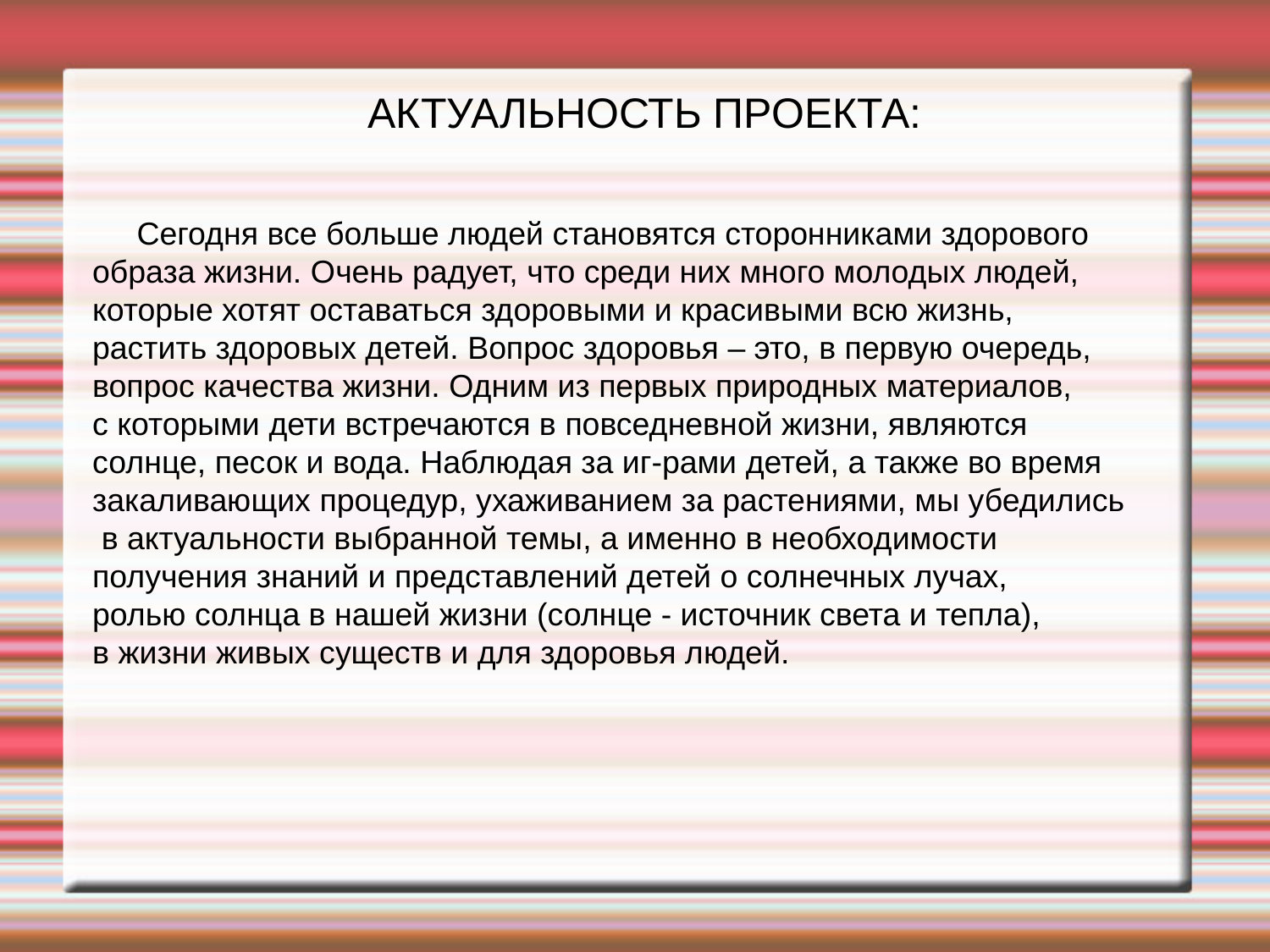

АКТУАЛЬНОСТЬ ПРОЕКТА:

     Сегодня все больше людей становятся сторонниками здорового
образа жизни. Очень радует, что среди них много молодых людей,
которые хотят оставаться здоровыми и красивыми всю жизнь,
растить здоровых детей. Вопрос здоровья – это, в первую очередь,
вопрос качества жизни. Одним из первых природных материалов,
с которыми дети встречаются в повседневной жизни, являются
солнце, песок и вода. Наблюдая за иг-рами детей, а также во время
закаливающих процедур, ухаживанием за растениями, мы убедились
 в актуальности выбранной темы, а именно в необходимости
получения знаний и представлений детей о солнечных лучах,
ролью солнца в нашей жизни (солнце - источник света и тепла),
в жизни живых существ и для здоровья людей.